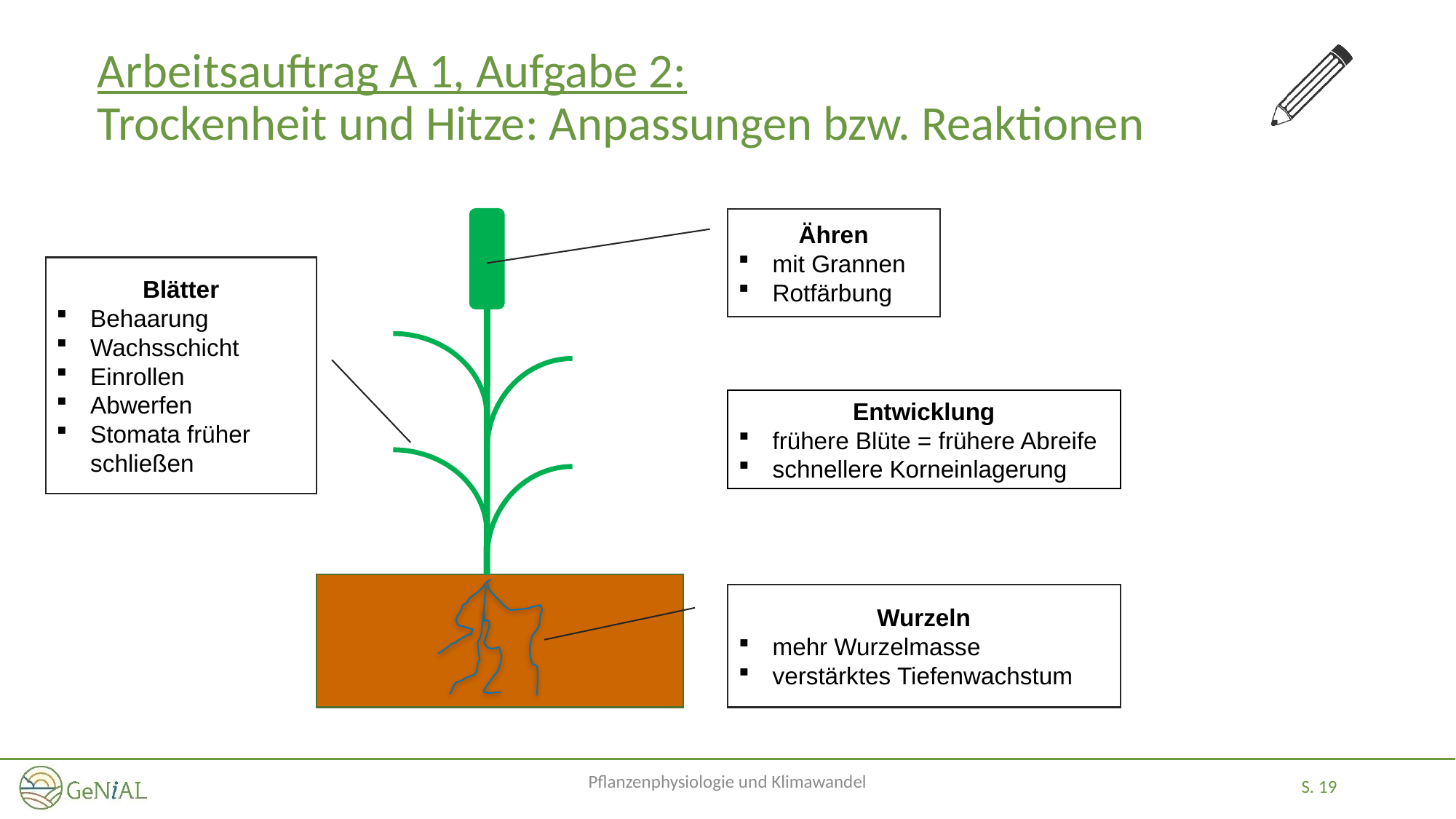

# Arbeitsauftrag A 1, Aufgabe 2: Trockenheit und Hitze: Anpassungen bzw. Reaktionen

Ähren
mit Grannen
Rotfärbung
Blätter
Behaarung
Wachsschicht
Einrollen
Abwerfen
Stomata früher schließen
Entwicklung
frühere Blüte = frühere Abreife
schnellere Korneinlagerung
Wurzeln
mehr Wurzelmasse
verstärktes Tiefenwachstum
Pflanzenphysiologie und Klimawandel